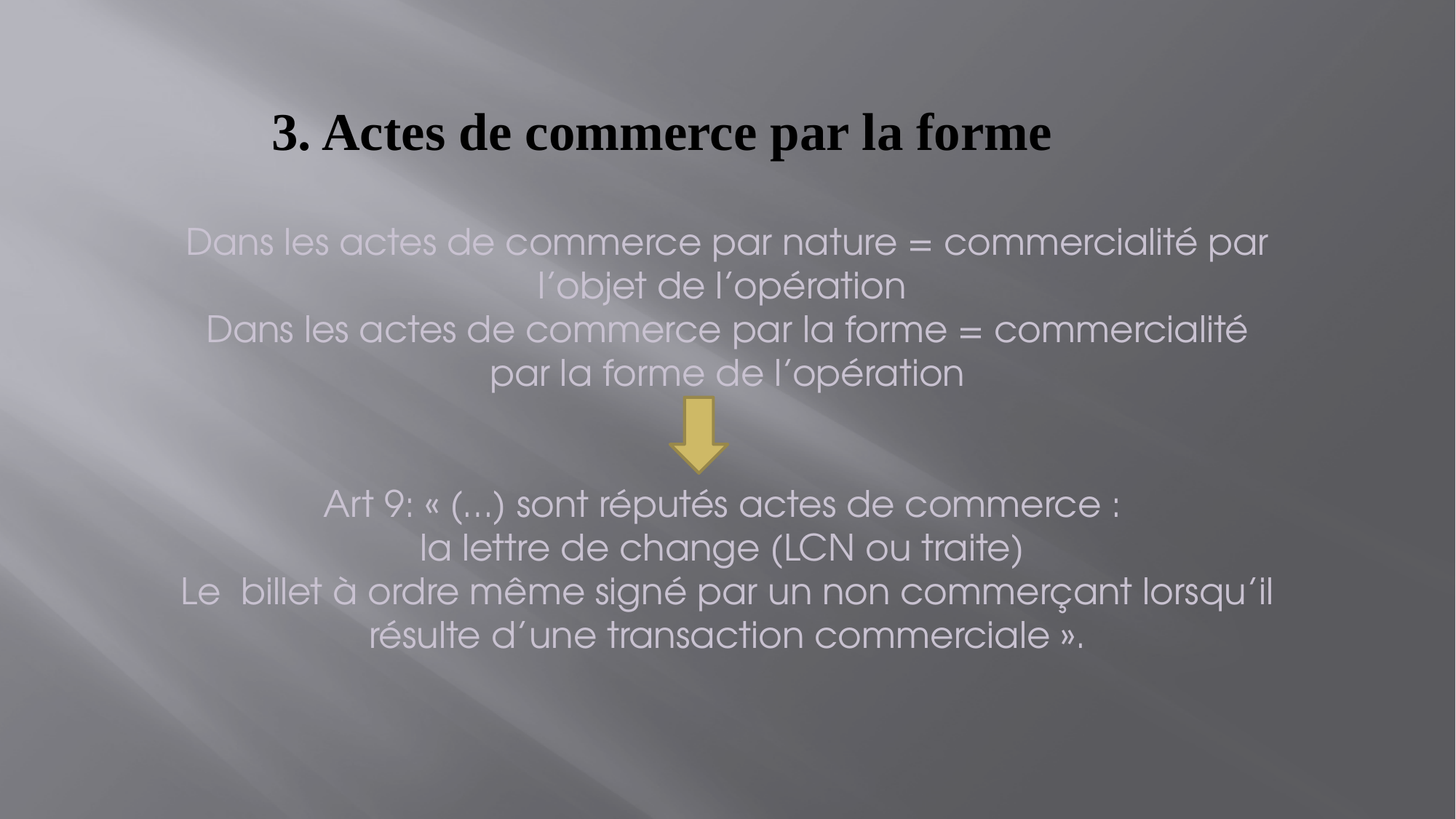

# 3. Actes de commerce par la forme
Dans les actes de commerce par nature = commercialité par l’objet de l’opération
Dans les actes de commerce par la forme = commercialité par la forme de l’opération

Art 9: « (…) sont réputés actes de commerce :
la lettre de change (LCN ou traite)
Le  billet à ordre même signé par un non commerçant lorsqu’il résulte d’une transaction commerciale ».